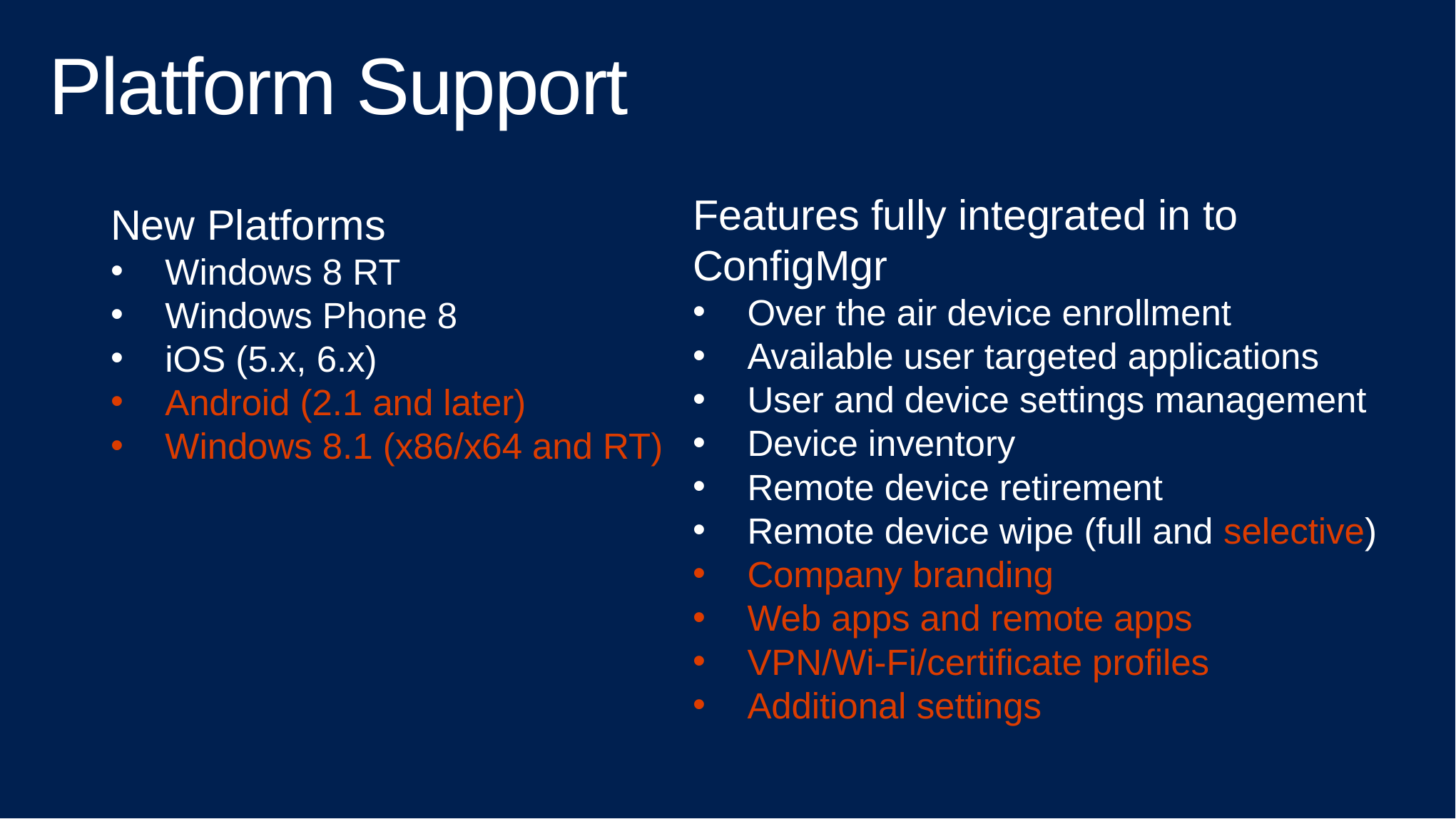

# Platform Support
Features fully integrated in to ConfigMgr
Over the air device enrollment
Available user targeted applications
User and device settings management
Device inventory
Remote device retirement
Remote device wipe (full and selective)
Company branding
Web apps and remote apps
VPN/Wi-Fi/certificate profiles
Additional settings

New Platforms
Windows 8 RT
Windows Phone 8
iOS (5.x, 6.x)
Android (2.1 and later)
Windows 8.1 (x86/x64 and RT)